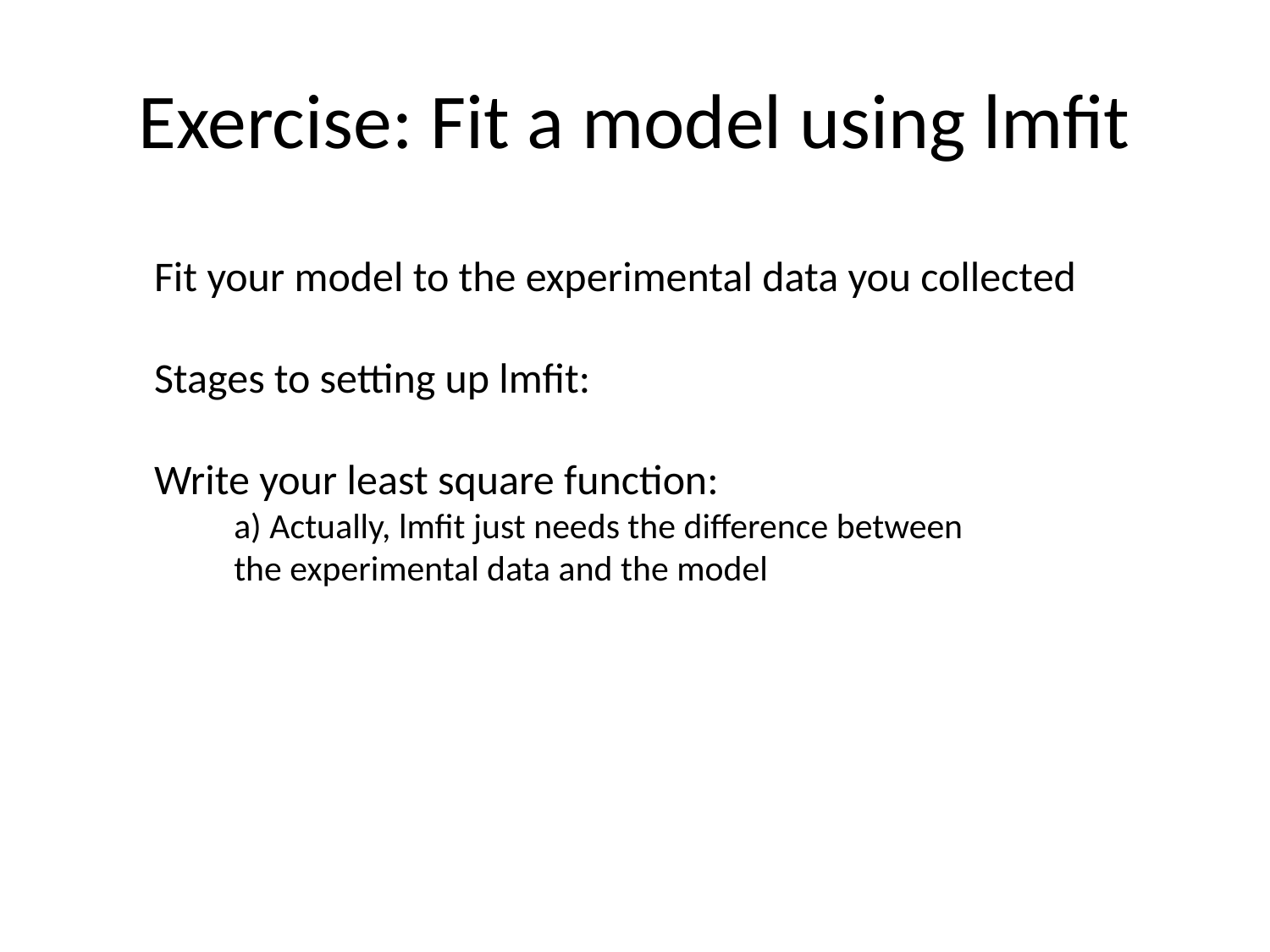

# Exercise: Fit a model using lmfit
Fit your model to the experimental data you collected

Stages to setting up lmfit:

Write your least square function:
  a) Actually, lmfit just needs the difference between
  the experimental data and the model